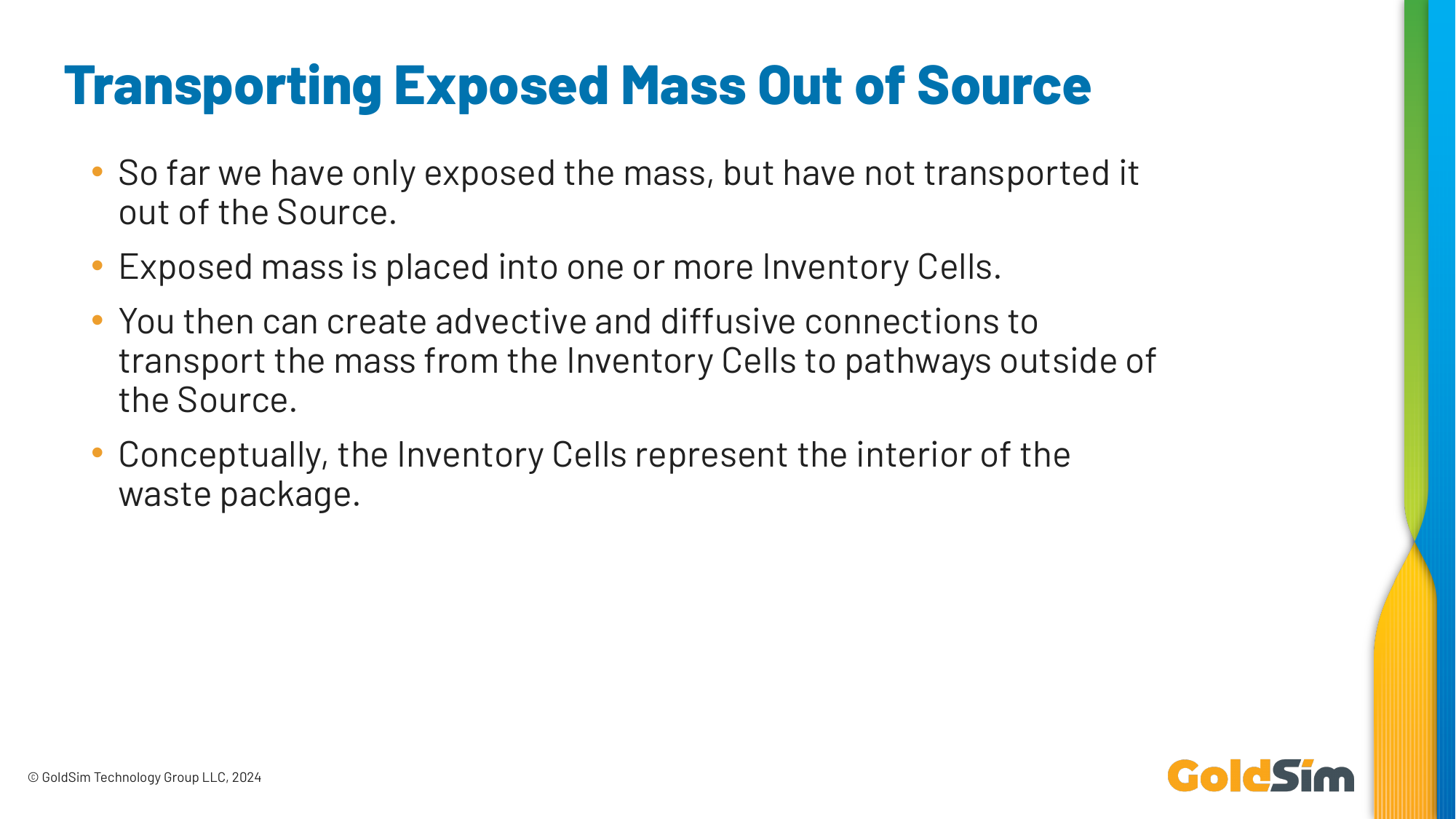

# Transporting Exposed Mass Out of Source
So far we have only exposed the mass, but have not transported it out of the Source.
Exposed mass is placed into one or more Inventory Cells.
You then can create advective and diffusive connections to transport the mass from the Inventory Cells to pathways outside of the Source.
Conceptually, the Inventory Cells represent the interior of the waste package.

© GoldSim Technology Group LLC, 2024